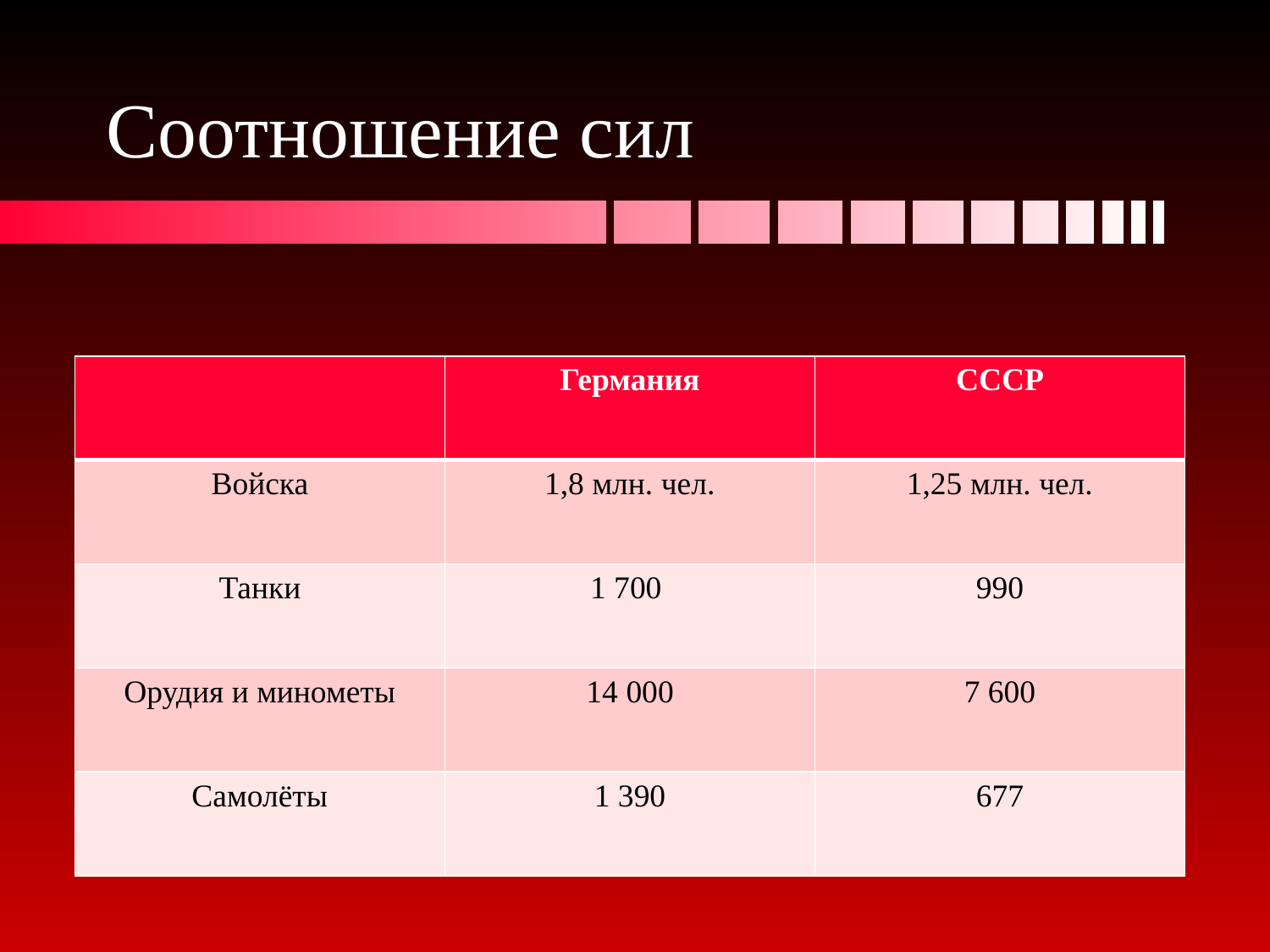

# Соотношение сил
|  | Германия | СССР |
| --- | --- | --- |
| Войска | 1,8 млн. чел. | 1,25 млн. чел. |
| Танки | 1 700 | 990 |
| Орудия и минометы | 14 000 | 7 600 |
| Самолёты | 1 390 | 677 |